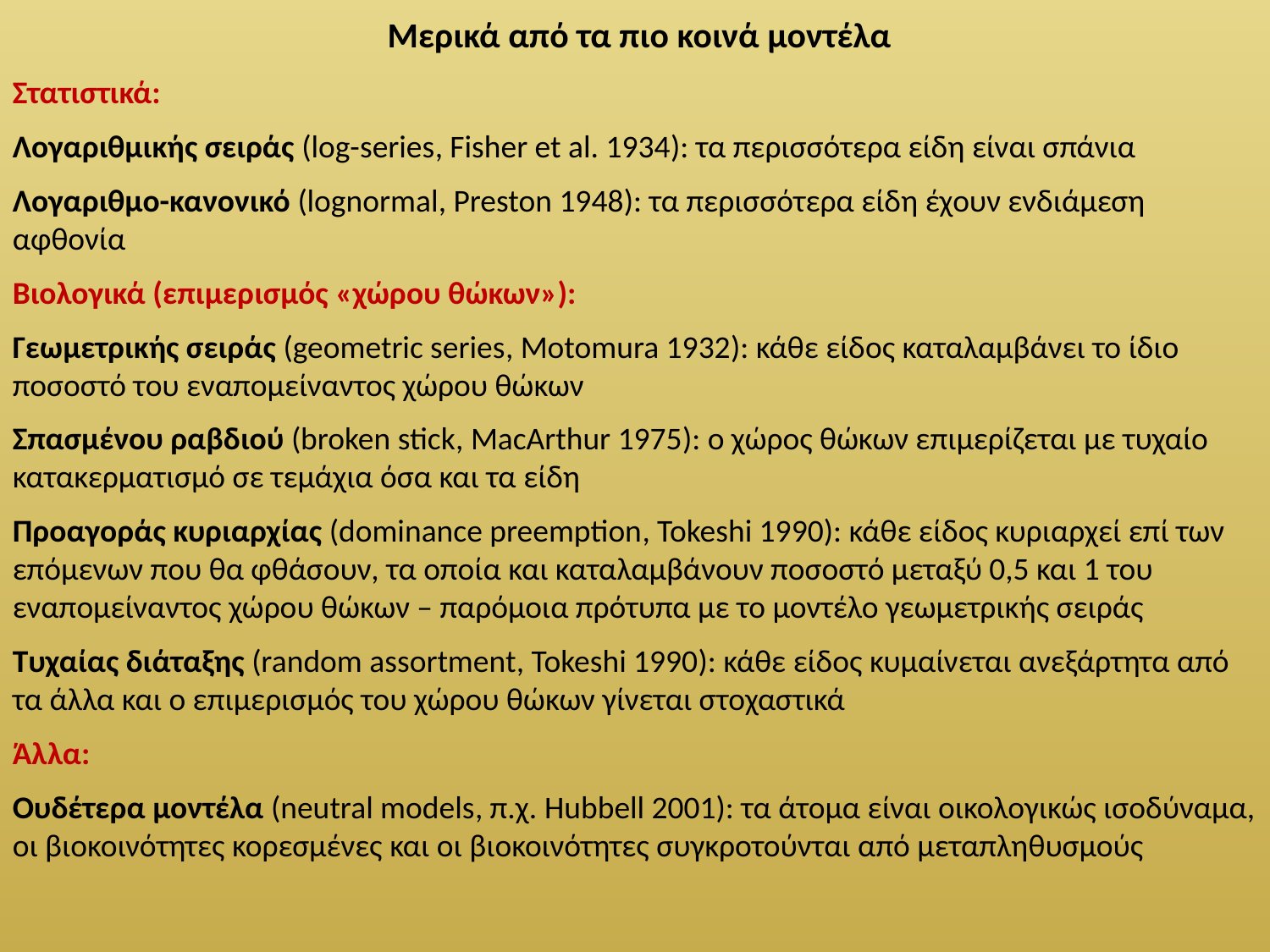

Μερικά από τα πιο κοινά μοντέλα
Στατιστικά:
Λογαριθμικής σειράς (log-series, Fisher et al. 1934): τα περισσότερα είδη είναι σπάνια
Λογαριθμο-κανονικό (lognormal, Preston 1948): τα περισσότερα είδη έχουν ενδιάμεση αφθονία
Βιολογικά (επιμερισμός «χώρου θώκων»):
Γεωμετρικής σειράς (geometric series, Motomura 1932): κάθε είδος καταλαμβάνει το ίδιο ποσοστό του εναπομείναντος χώρου θώκων
Σπασμένου ραβδιού (broken stick, MacArthur 1975): ο χώρος θώκων επιμερίζεται με τυχαίο κατακερματισμό σε τεμάχια όσα και τα είδη
Προαγοράς κυριαρχίας (dominance preemption, Tokeshi 1990): κάθε είδος κυριαρχεί επί των επόμενων που θα φθάσουν, τα οποία και καταλαμβάνουν ποσοστό μεταξύ 0,5 και 1 του εναπομείναντος χώρου θώκων – παρόμοια πρότυπα με το μοντέλο γεωμετρικής σειράς
Τυχαίας διάταξης (random assortment, Tokeshi 1990): κάθε είδος κυμαίνεται ανεξάρτητα από τα άλλα και ο επιμερισμός του χώρου θώκων γίνεται στοχαστικά
Άλλα:
Ουδέτερα μοντέλα (neutral models, π.χ. Hubbell 2001): τα άτομα είναι οικολογικώς ισοδύναμα, οι βιοκοινότητες κορεσμένες και οι βιοκοινότητες συγκροτούνται από μεταπληθυσμούς